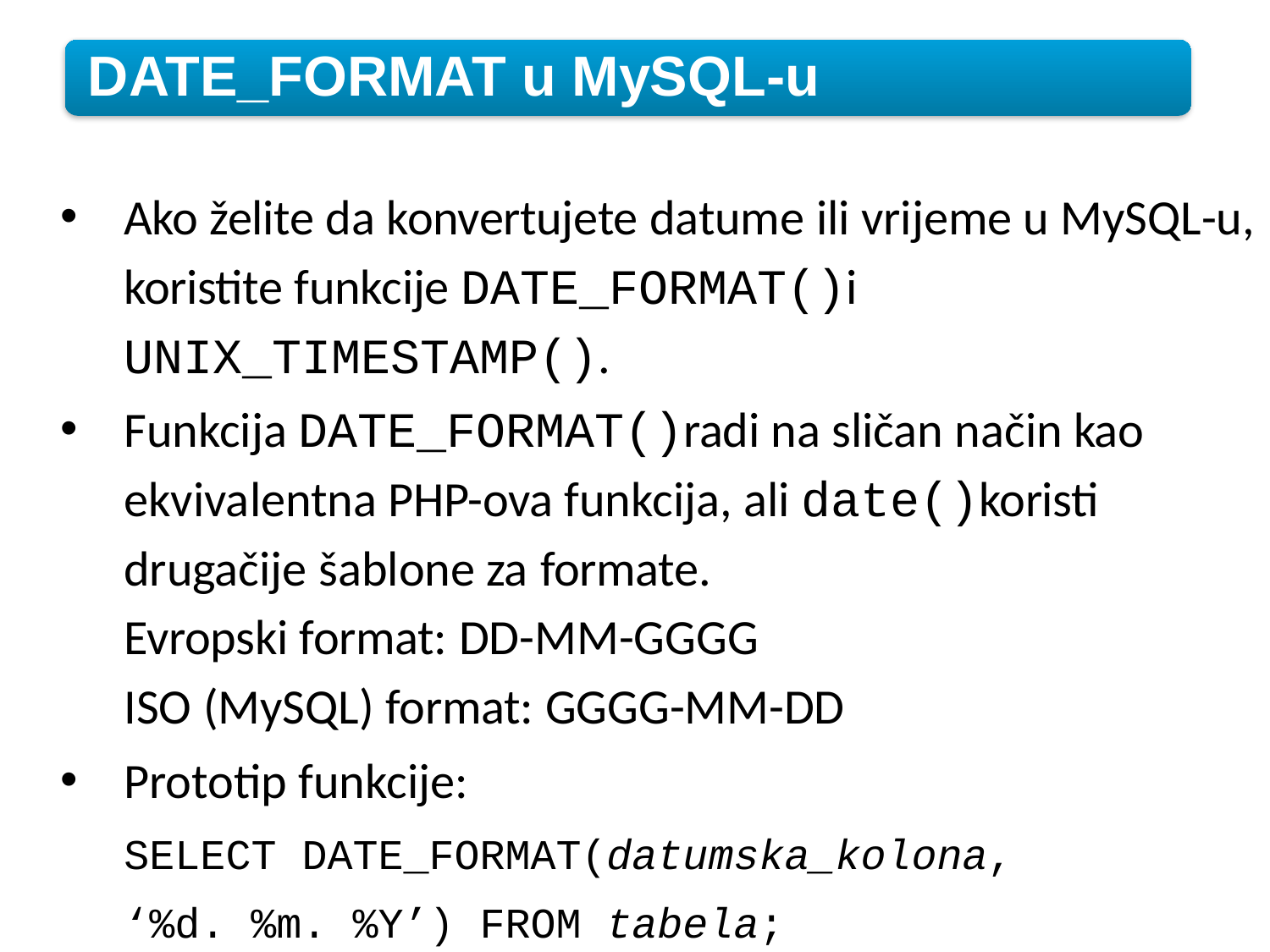

DATE_FORMAT u MySQL-u
Ako želite da konvertujete datume ili vrijeme u MySQL-u, koristite funkcije DATE_FORMAT()i UNIX_TIMESTAMP().
Funkcija DATE_FORMAT()radi na sličan način kao ekvivalentna PHP-ova funkcija, ali date()koristi drugačije šablone za formate.
Evropski format: DD-MM-GGGG
ISO (MySQL) format: GGGG-MM-DD
Prototip funkcije:
SELECT DATE_FORMAT(datumska_kolona,
‘%d. %m. %Y’) FROM tabela;